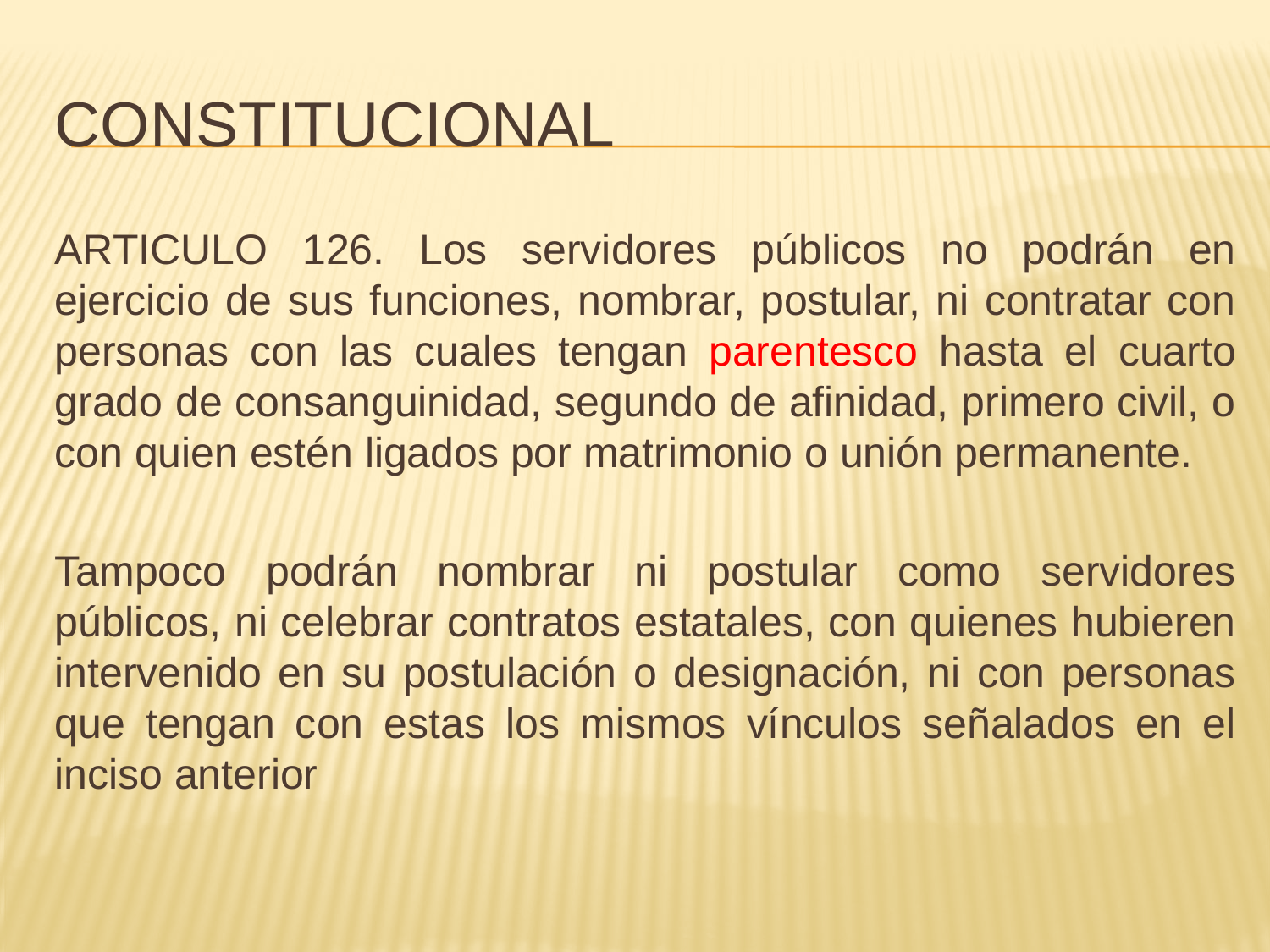

# constitucional
ARTICULO 126. Los servidores públicos no podrán en ejercicio de sus funciones, nombrar, postular, ni contratar con personas con las cuales tengan parentesco hasta el cuarto grado de consanguinidad, segundo de afinidad, primero civil, o con quien estén ligados por matrimonio o unión permanente.

Tampoco podrán nombrar ni postular como servidores públicos, ni celebrar contratos estatales, con quienes hubieren intervenido en su postulación o designación, ni con personas que tengan con estas los mismos vínculos señalados en el inciso anterior